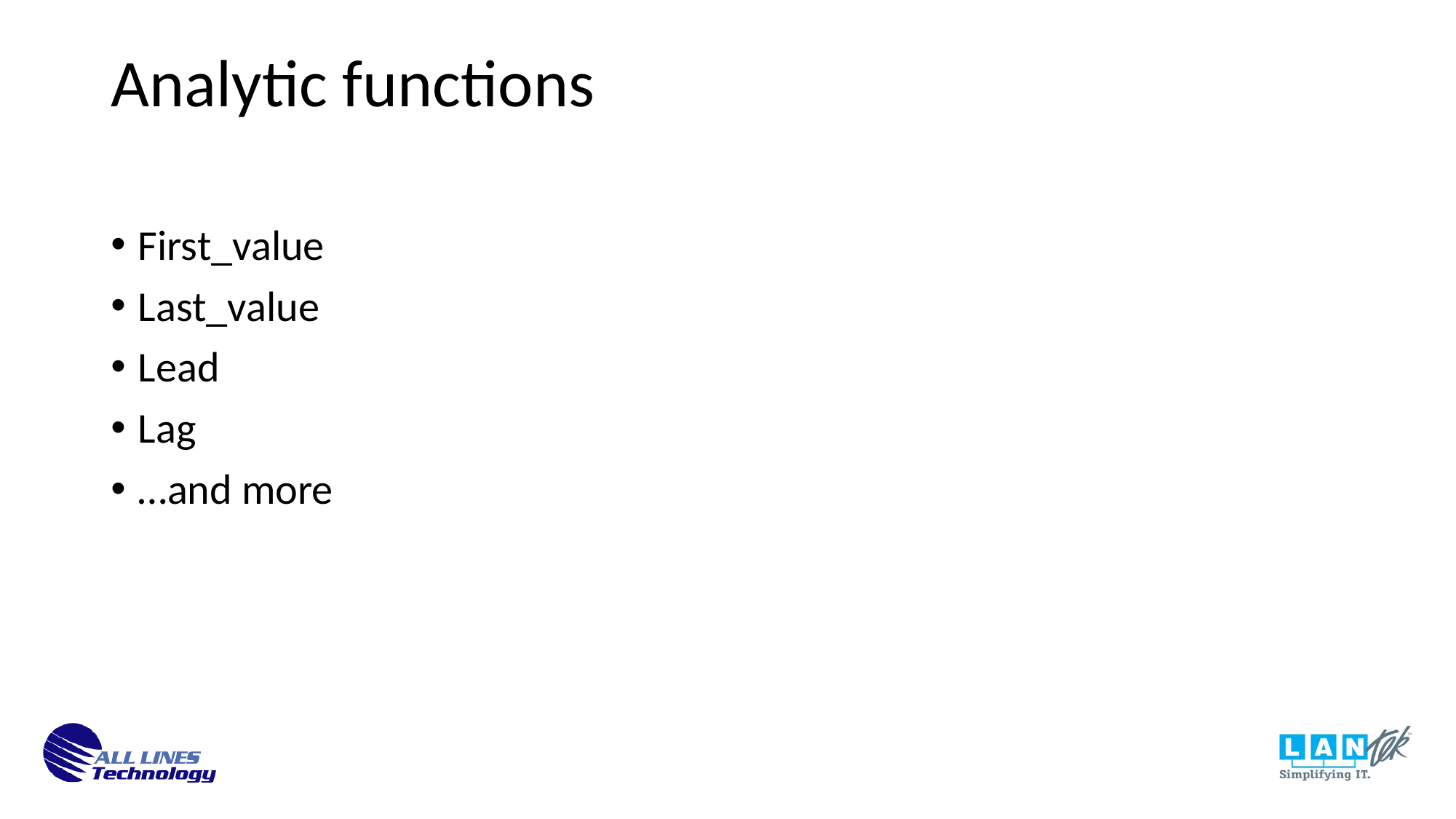

Analytic functions
First_value
Last_value
Lead
Lag
…and more